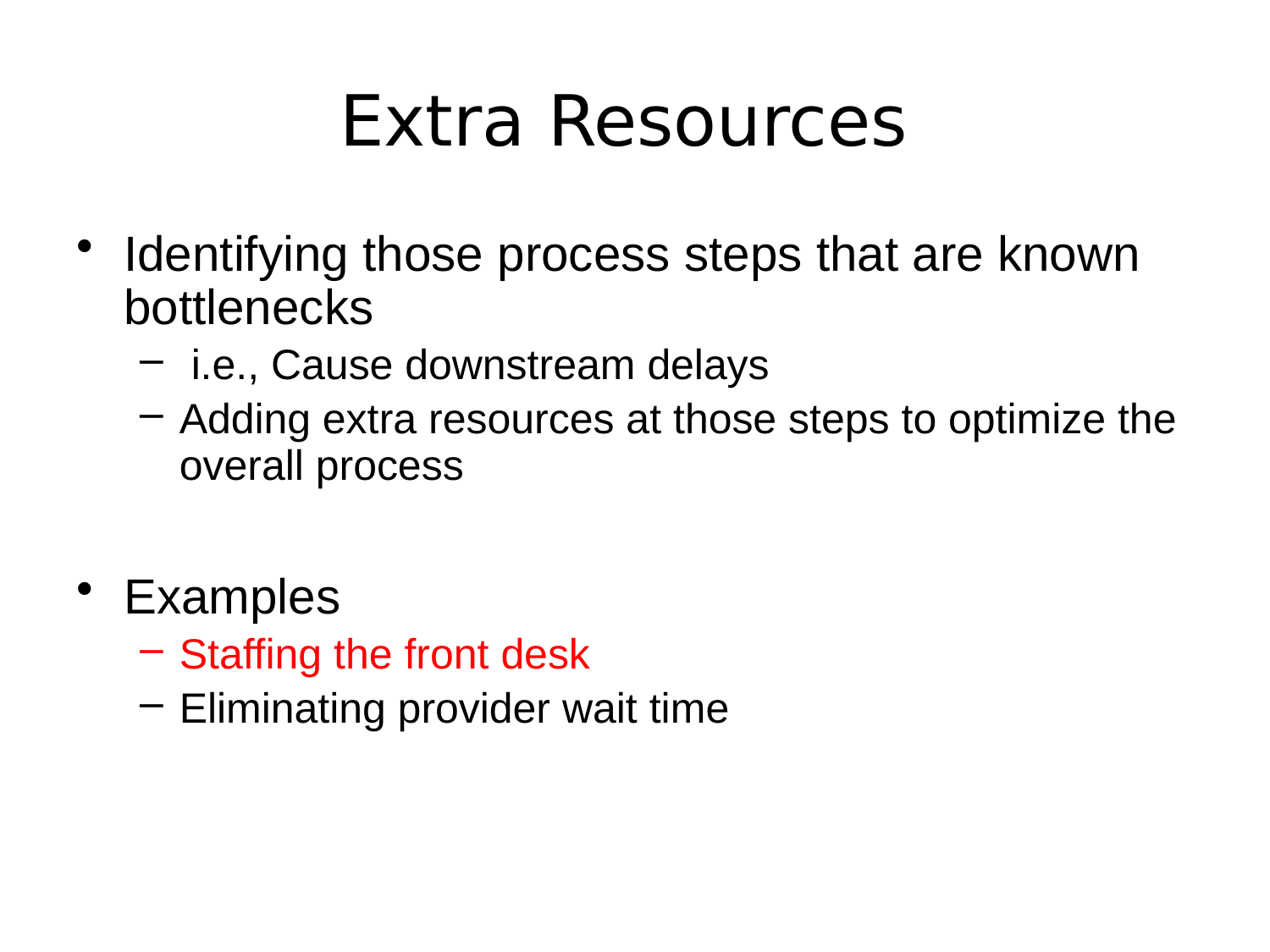

# Extra Resources
Identifying those process steps that are known bottlenecks
 i.e., Cause downstream delays
Adding extra resources at those steps to optimize the overall process

Examples
Staffing the front desk
Eliminating provider wait time